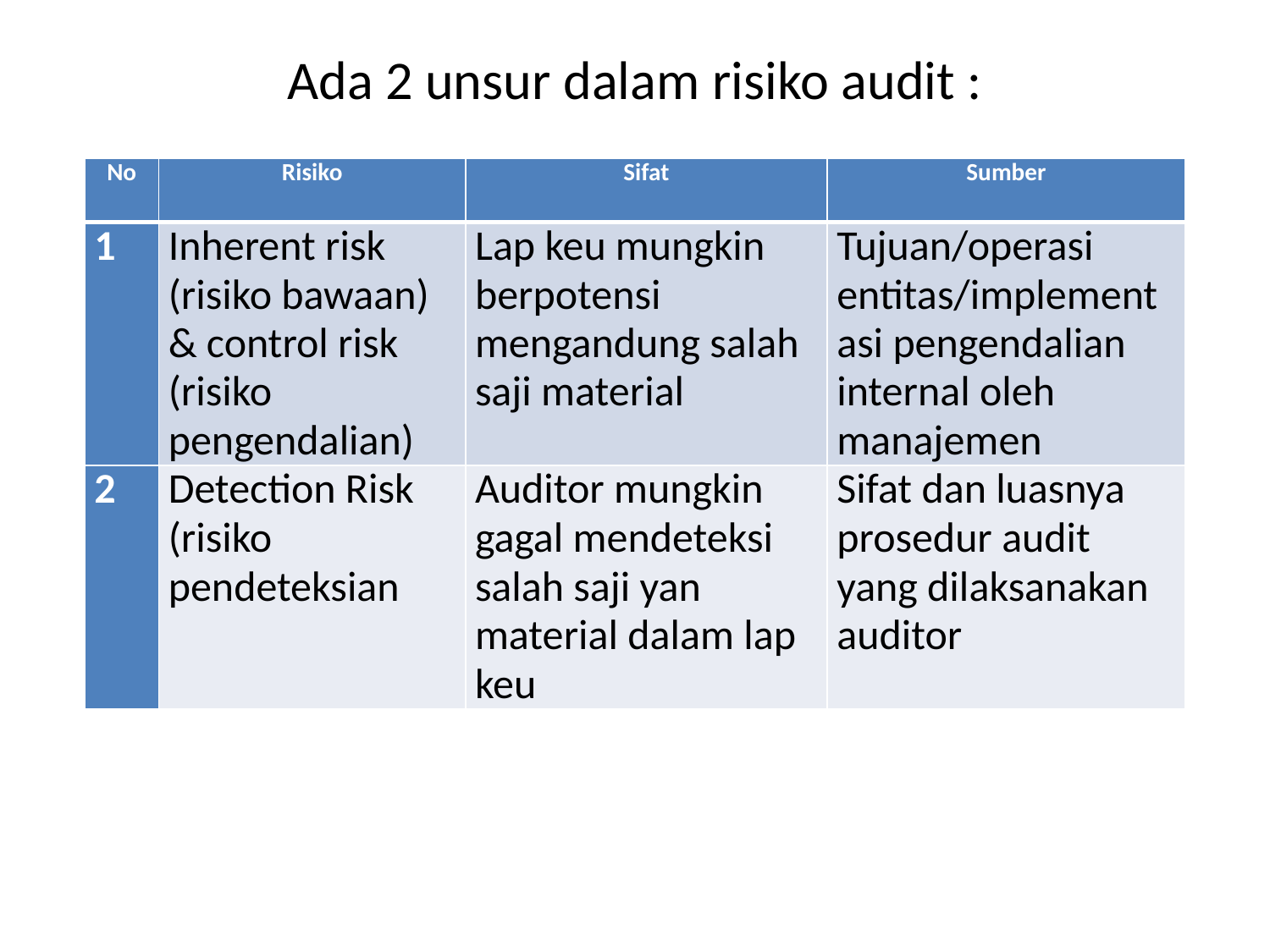

# Ada 2 unsur dalam risiko audit :
| No | Risiko | Sifat | Sumber |
| --- | --- | --- | --- |
| 1 | Inherent risk (risiko bawaan) & control risk (risiko pengendalian) | Lap keu mungkin berpotensi mengandung salah saji material | Tujuan/operasi entitas/implementasi pengendalian internal oleh manajemen |
| 2 | Detection Risk (risiko pendeteksian | Auditor mungkin gagal mendeteksi salah saji yan material dalam lap keu | Sifat dan luasnya prosedur audit yang dilaksanakan auditor |